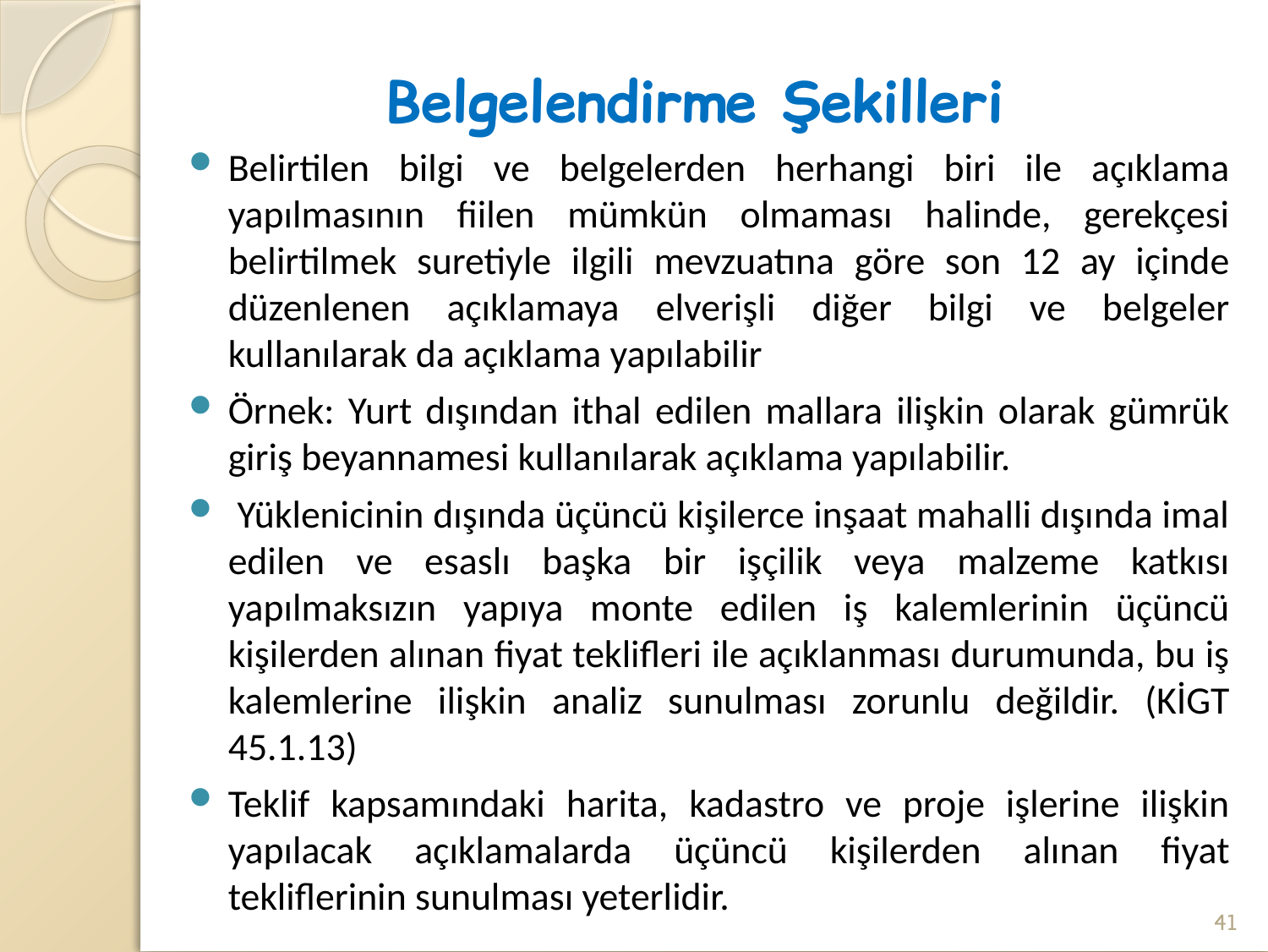

# Belgelendirme Şekilleri
Belirtilen bilgi ve belgelerden herhangi biri ile açıklama yapılmasının fiilen mümkün olmaması halinde, gerekçesi belirtilmek suretiyle ilgili mevzuatına göre son 12 ay içinde düzenlenen açıklamaya elverişli diğer bilgi ve belgeler kullanılarak da açıklama yapılabilir
Örnek: Yurt dışından ithal edilen mallara ilişkin olarak gümrük giriş beyannamesi kullanılarak açıklama yapılabilir.
 Yüklenicinin dışında üçüncü kişilerce inşaat mahalli dışında imal edilen ve esaslı başka bir işçilik veya malzeme katkısı yapılmaksızın yapıya monte edilen iş kalemlerinin üçüncü kişilerden alınan fiyat teklifleri ile açıklanması durumunda, bu iş kalemlerine ilişkin analiz sunulması zorunlu değildir. (KİGT 45.1.13)
Teklif kapsamındaki harita, kadastro ve proje işlerine ilişkin yapılacak açıklamalarda üçüncü kişilerden alınan fiyat tekliflerinin sunulması yeterlidir.
41